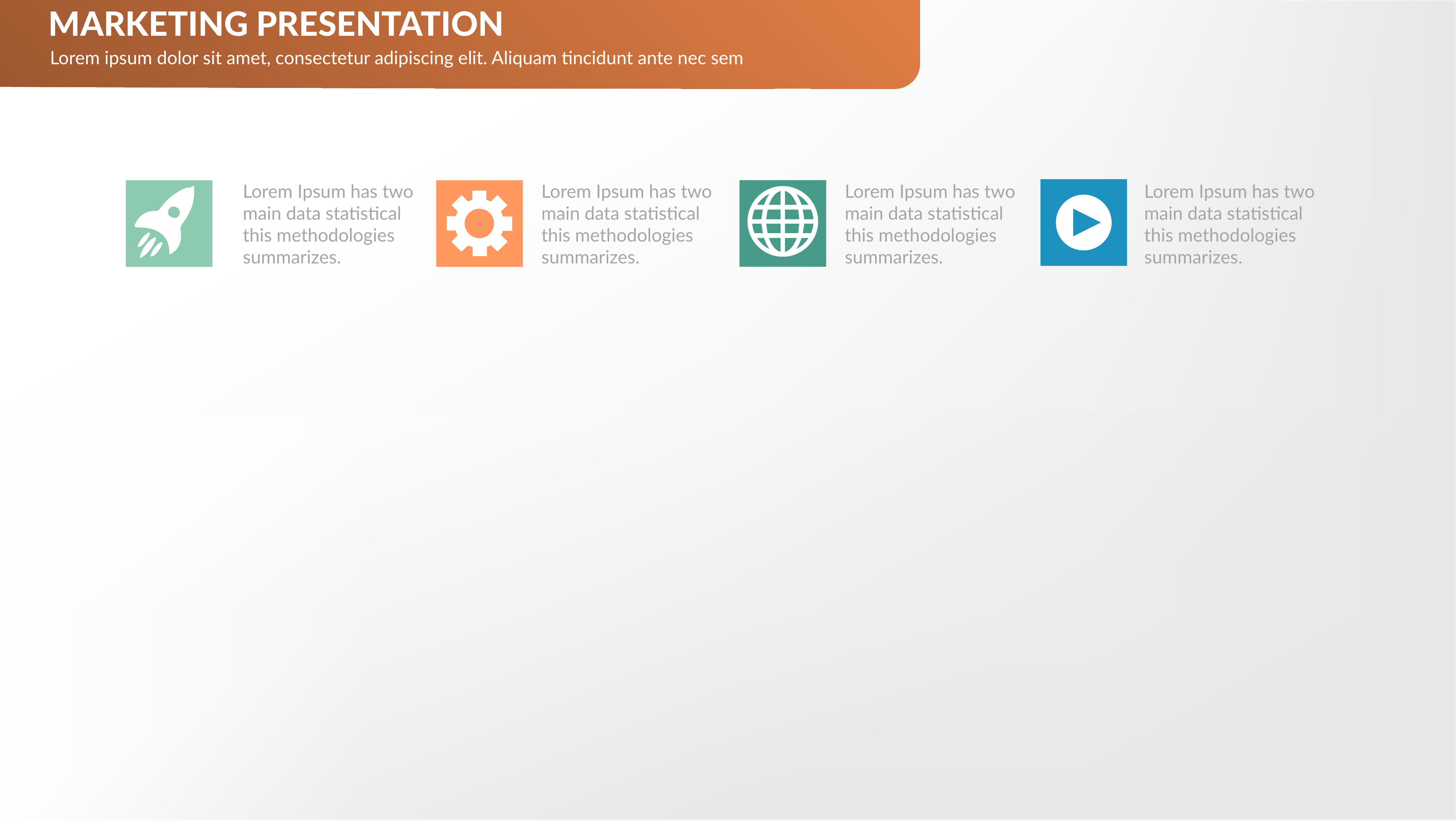

MARKETING PRESENTATION
Lorem ipsum dolor sit amet, consectetur adipiscing elit. Aliquam tincidunt ante nec sem
Lorem Ipsum has two main data statistical this methodologies summarizes.
Lorem Ipsum has two main data statistical this methodologies summarizes.
Lorem Ipsum has two main data statistical this methodologies summarizes.
Lorem Ipsum has two main data statistical this methodologies summarizes.